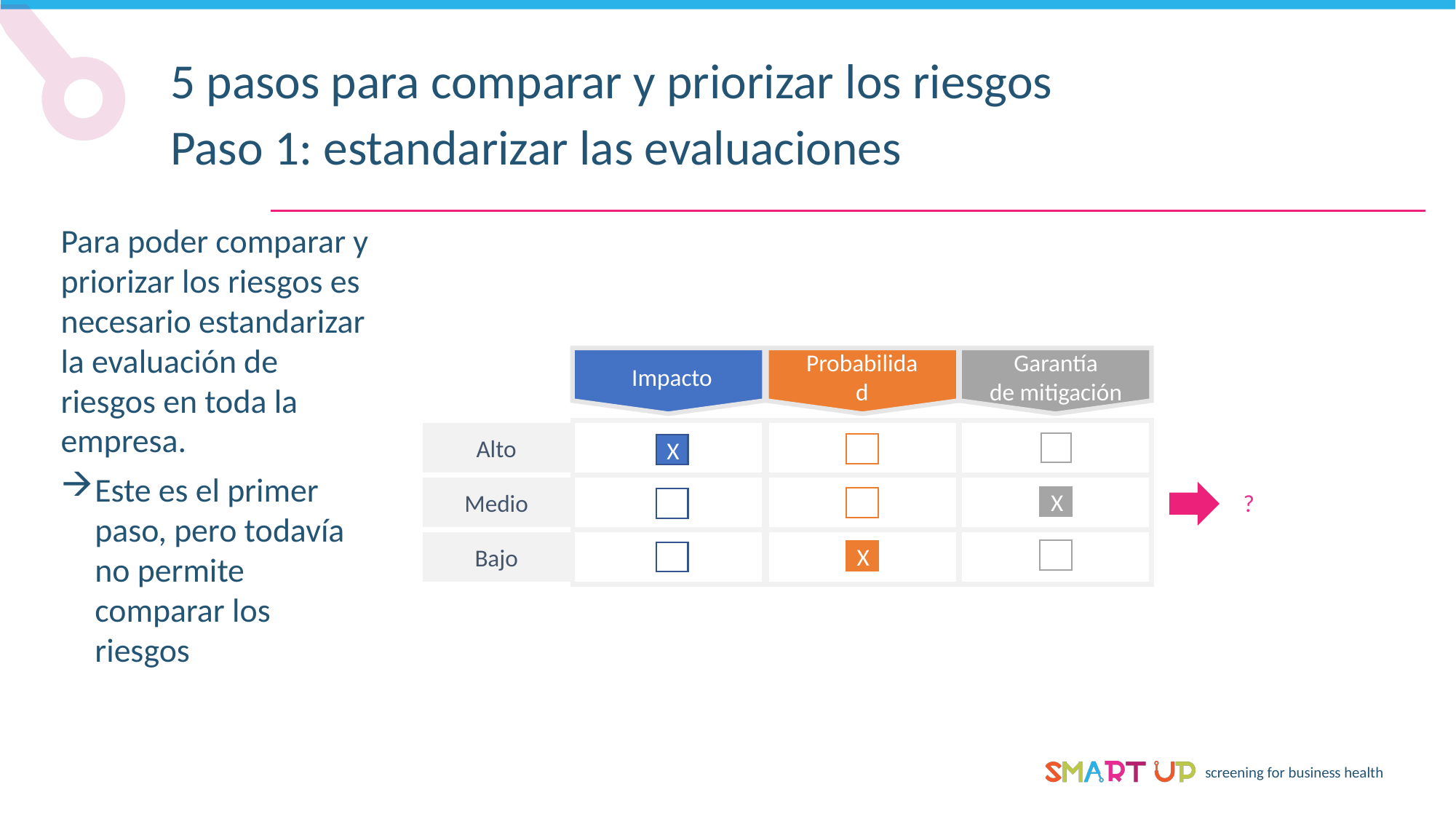

5 pasos para comparar y priorizar los riesgos
Paso 1: estandarizar las evaluaciones
Para poder comparar y priorizar los riesgos es necesario estandarizar la evaluación de riesgos en toda la empresa.
Este es el primer paso, pero todavía no permite comparar los riesgos

Garantía
de mitigación

Impacto
Probabilidad

Alto

X

Medio
?
X

Bajo

X